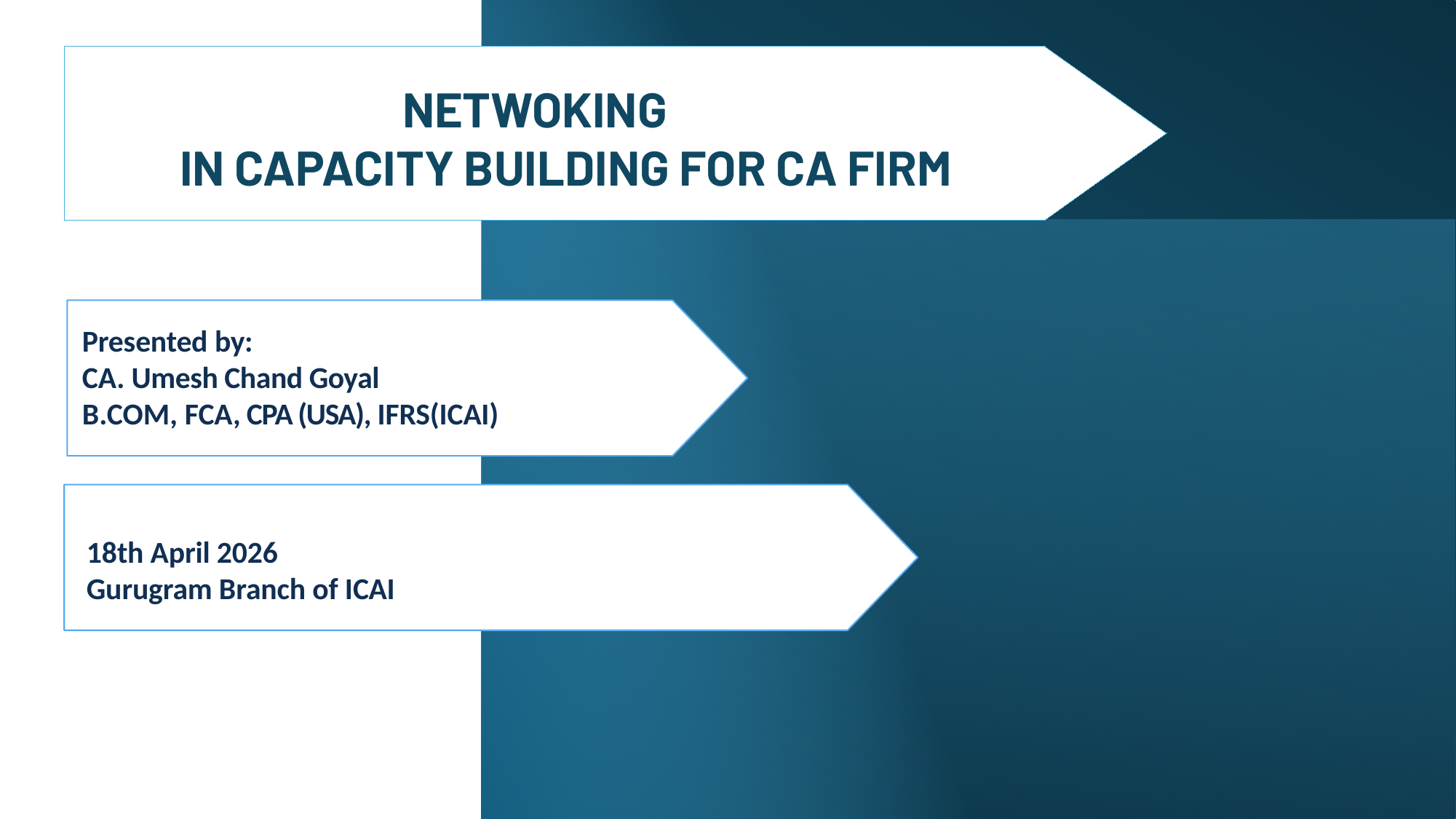

NETWOKING
            IN CAPACITY BUILDING FOR CA FIRM

Presented by:
CA. Umesh Chand Goyal
B.COM, FCA, CPA (USA), IFRS(ICAI)
18th April 2026
Gurugram Branch of ICAI